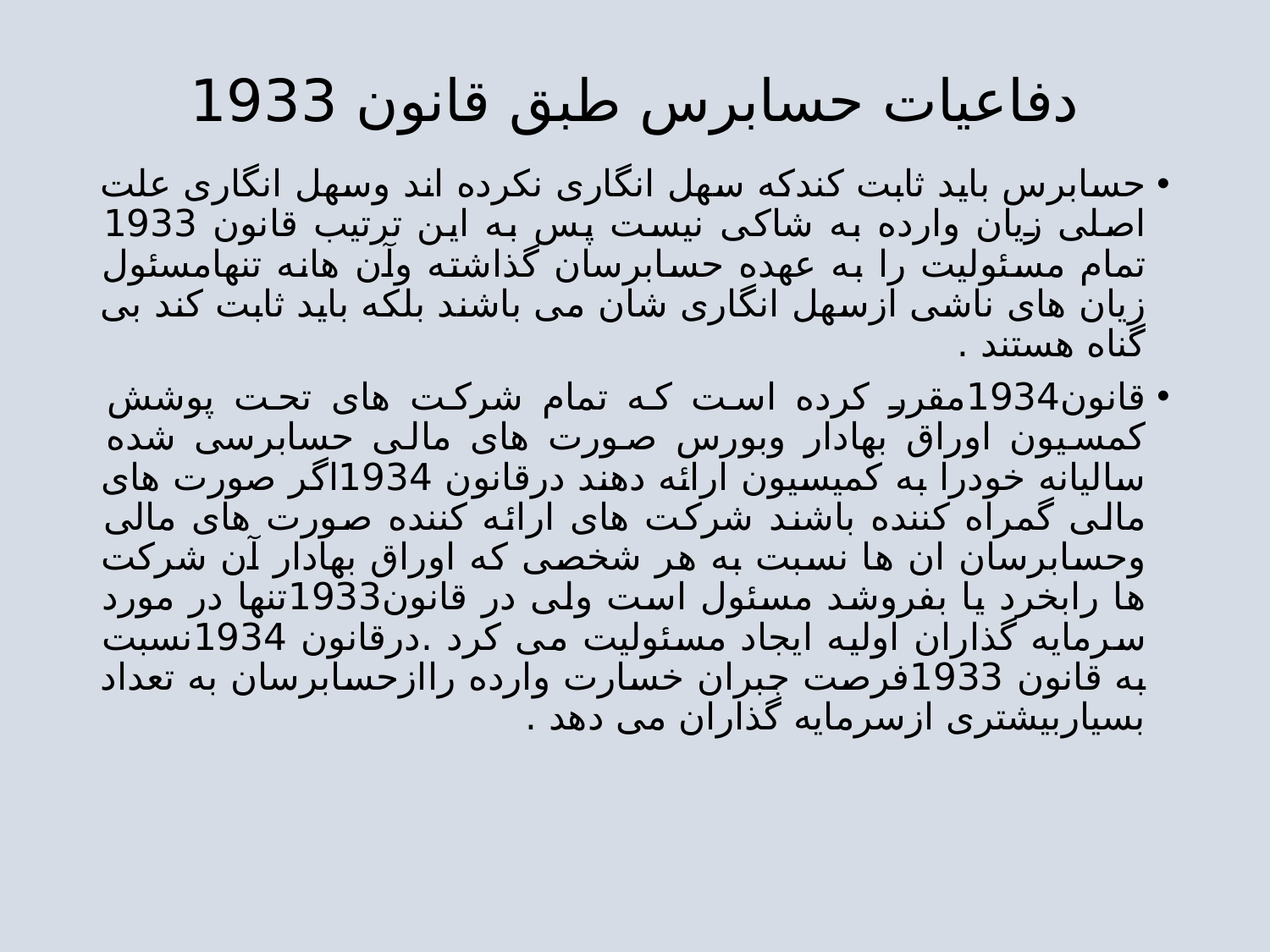

# دفاعیات حسابرس طبق قانون 1933
حسابرس باید ثابت کندکه سهل انگاری نکرده اند وسهل انگاری علت اصلی زیان وارده به شاکی نیست پس به این ترتیب قانون 1933 تمام مسئولیت را به عهده حسابرسان گذاشته وآن هانه تنهامسئول زیان های ناشی ازسهل انگاری شان می باشند بلکه باید ثابت کند بی گناه هستند .
قانون1934مقرر کرده است که تمام شرکت های تحت پوشش کمسیون اوراق بهادار وبورس صورت های مالی حسابرسی شده سالیانه خودرا به کمیسیون ارائه دهند درقانون 1934اگر صورت های مالی گمراه کننده باشند شرکت های ارائه کننده صورت های مالی وحسابرسان ان ها نسبت به هر شخصی که اوراق بهادار آن شرکت ها رابخرد یا بفروشد مسئول است ولی در قانون1933تنها در مورد سرمایه گذاران اولیه ایجاد مسئولیت می کرد .درقانون 1934نسبت به قانون 1933فرصت جبران خسارت وارده راازحسابرسان به تعداد بسیاربیشتری ازسرمایه گذاران می دهد .